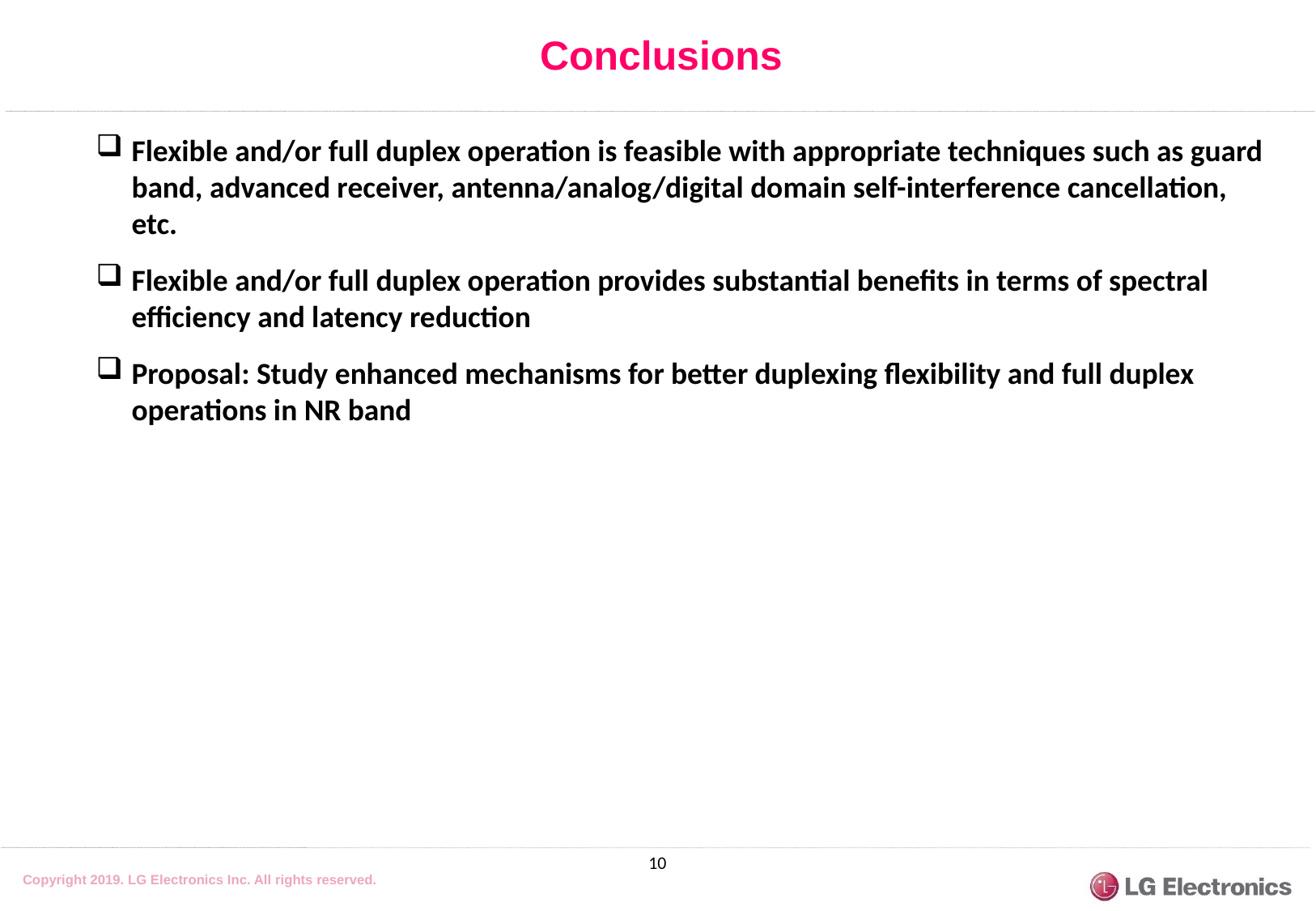

Conclusions
Flexible and/or full duplex operation is feasible with appropriate techniques such as guard band, advanced receiver, antenna/analog/digital domain self-interference cancellation, etc.
Flexible and/or full duplex operation provides substantial benefits in terms of spectral efficiency and latency reduction
Proposal: Study enhanced mechanisms for better duplexing flexibility and full duplex operations in NR band